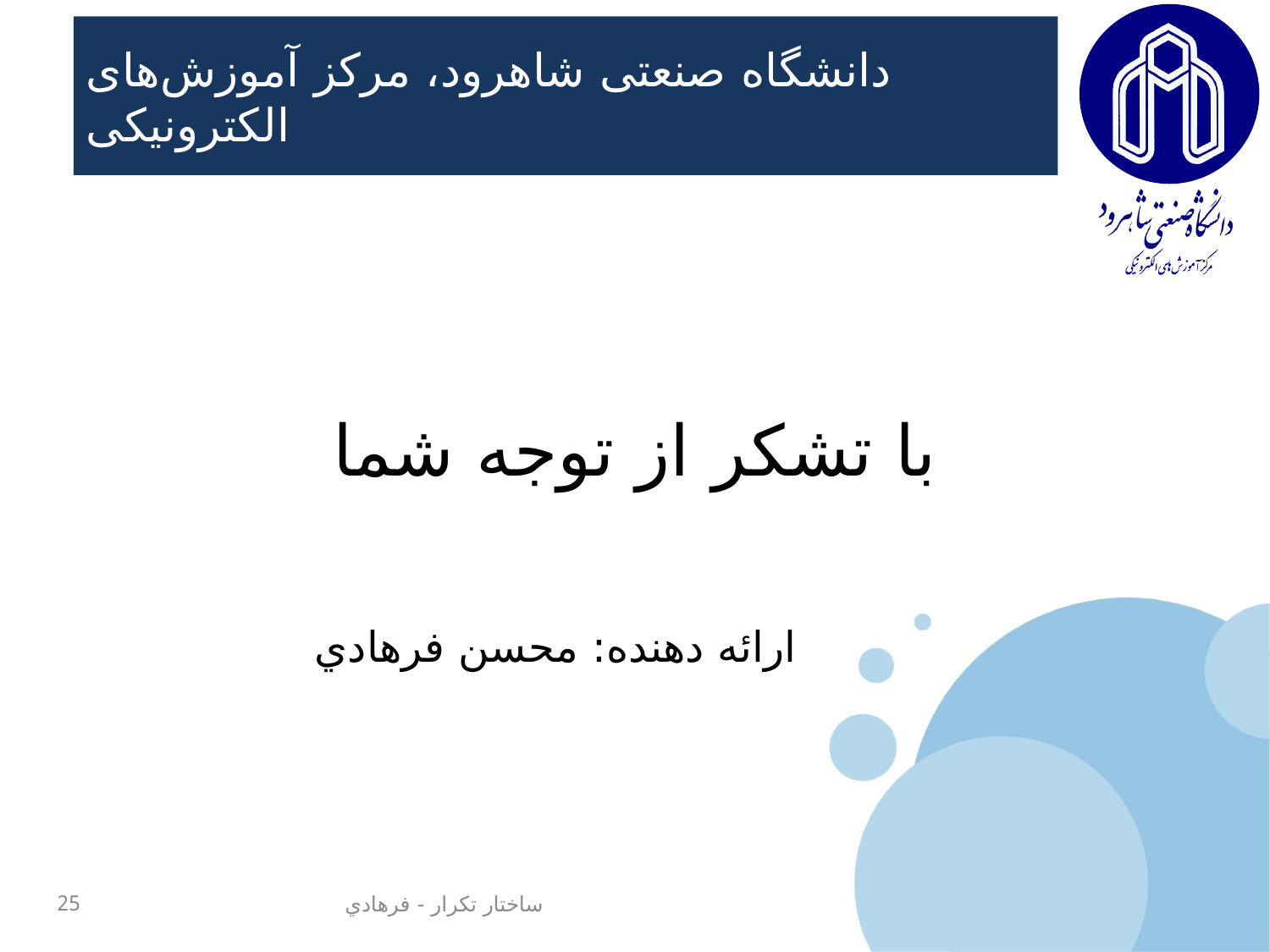

ارائه دهنده: محسن فرهادي

25
ساختار تکرار - فرهادي